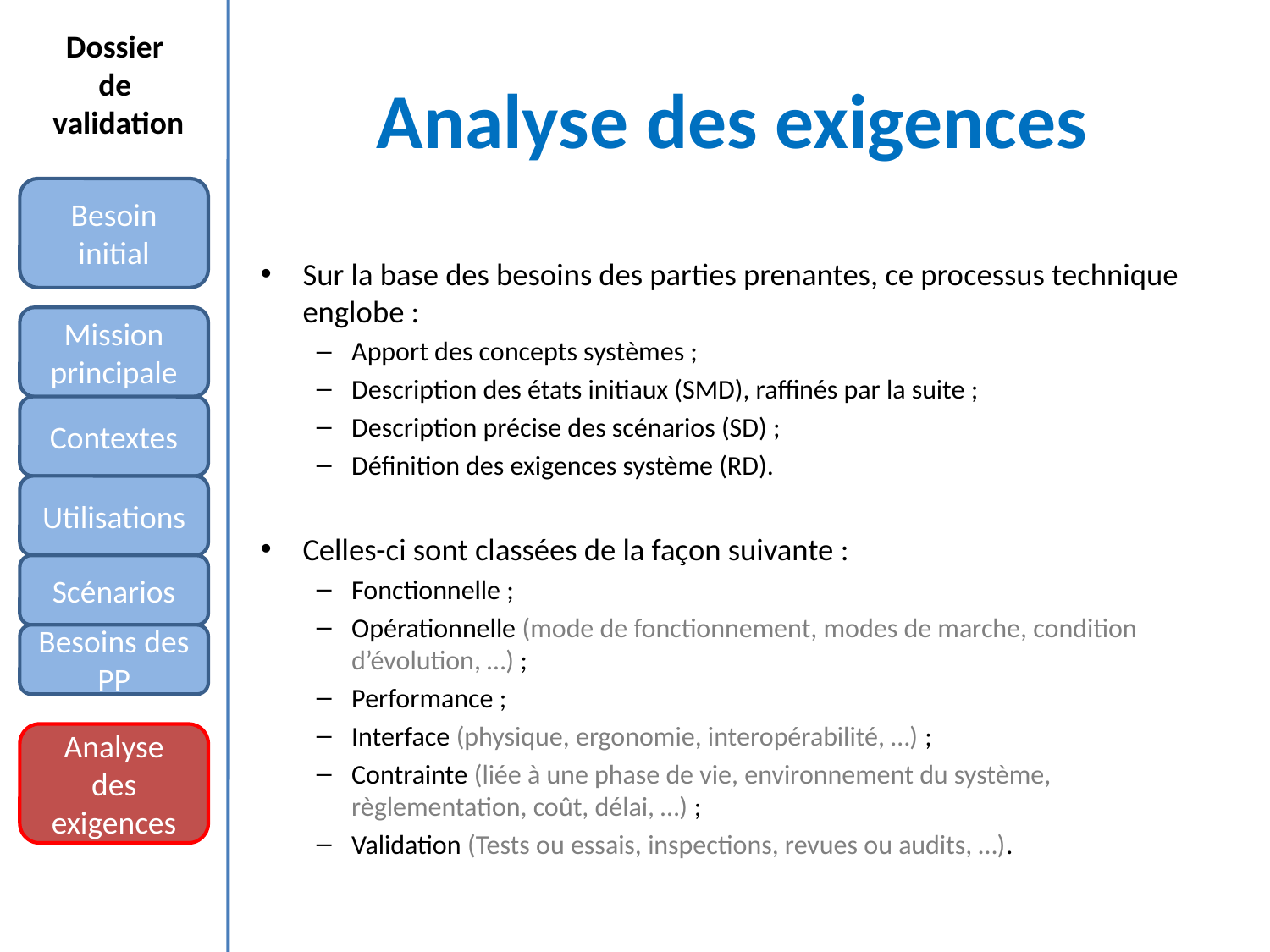

Dossier
de
validation
# Analyse des exigences
Besoin initial
Sur la base des besoins des parties prenantes, ce processus technique englobe :
Apport des concepts systèmes ;
Description des états initiaux (SMD), raffinés par la suite ;
Description précise des scénarios (SD) ;
Définition des exigences système (RD).

Celles-ci sont classées de la façon suivante :
Fonctionnelle ;
Opérationnelle (mode de fonctionnement, modes de marche, condition d’évolution, …) ;
Performance ;
Interface (physique, ergonomie, interopérabilité, …) ;
Contrainte (liée à une phase de vie, environnement du système, règlementation, coût, délai, …) ;
Validation (Tests ou essais, inspections, revues ou audits, …).

Mission principale
Contextes
Utilisations
Scénarios
Besoins des PP
Analyse des exigences